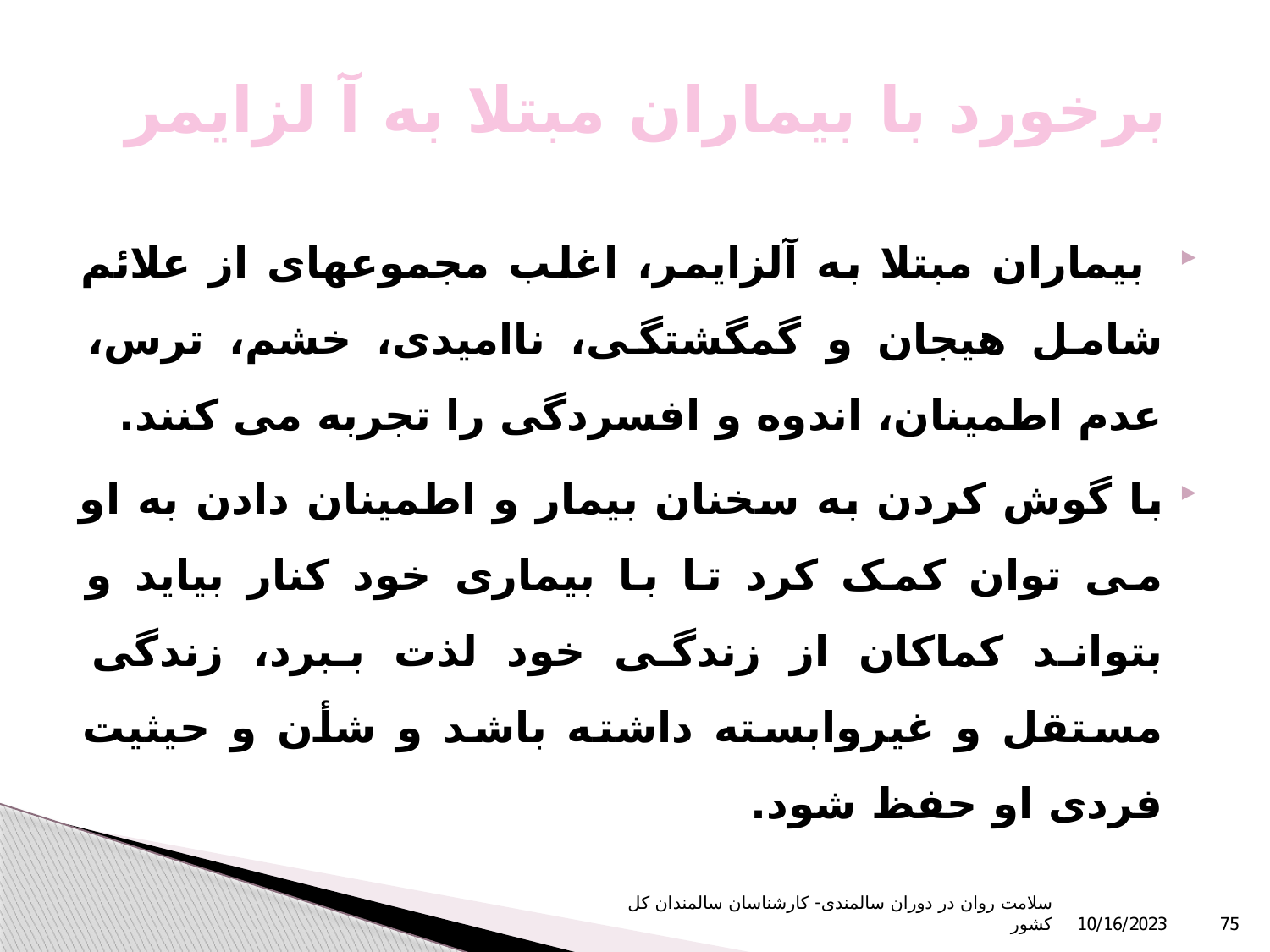

# برخورد با بیماران مبتلا به آ لزایمر
 بیماران مبتلا به آلزایمر، اغلب مجموعهای از علائم شامل هیجان و گمگشتگی، ناامیدی، خشم، ترس، عدم اطمینان، اندوه و افسردگی را تجربه می کنند.
با گوش کردن به سخنان بیمار و اطمینان دادن به او می توان کمک کرد تا با بیماری خود کنار بیاید و بتواند کماکان از زندگی خود لذت ببرد، زندگی مستقل و غیروابسته داشته باشد و شأن و حیثیت فردی او حفظ شود.
سلامت روان در دوران سالمندی- کارشناسان سالمندان کل کشور
10/16/2023
75